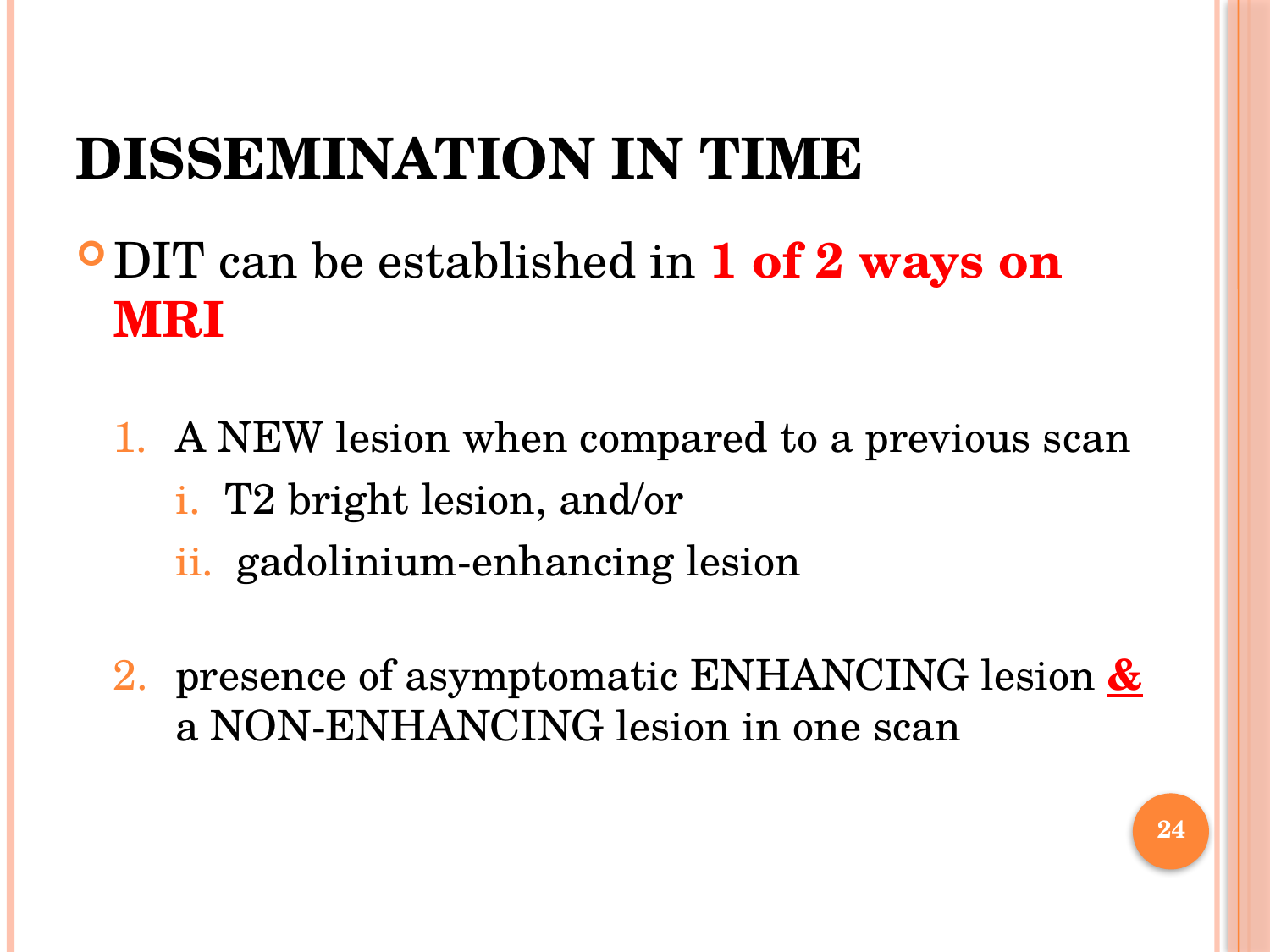

# Dissemination in Time
DIT can be established in 1 of 2 ways on MRI

A NEW lesion when compared to a previous scan
T2 bright lesion, and/or
 gadolinium-enhancing lesion

presence of asymptomatic ENHANCING lesion & a NON-ENHANCING lesion in one scan

24